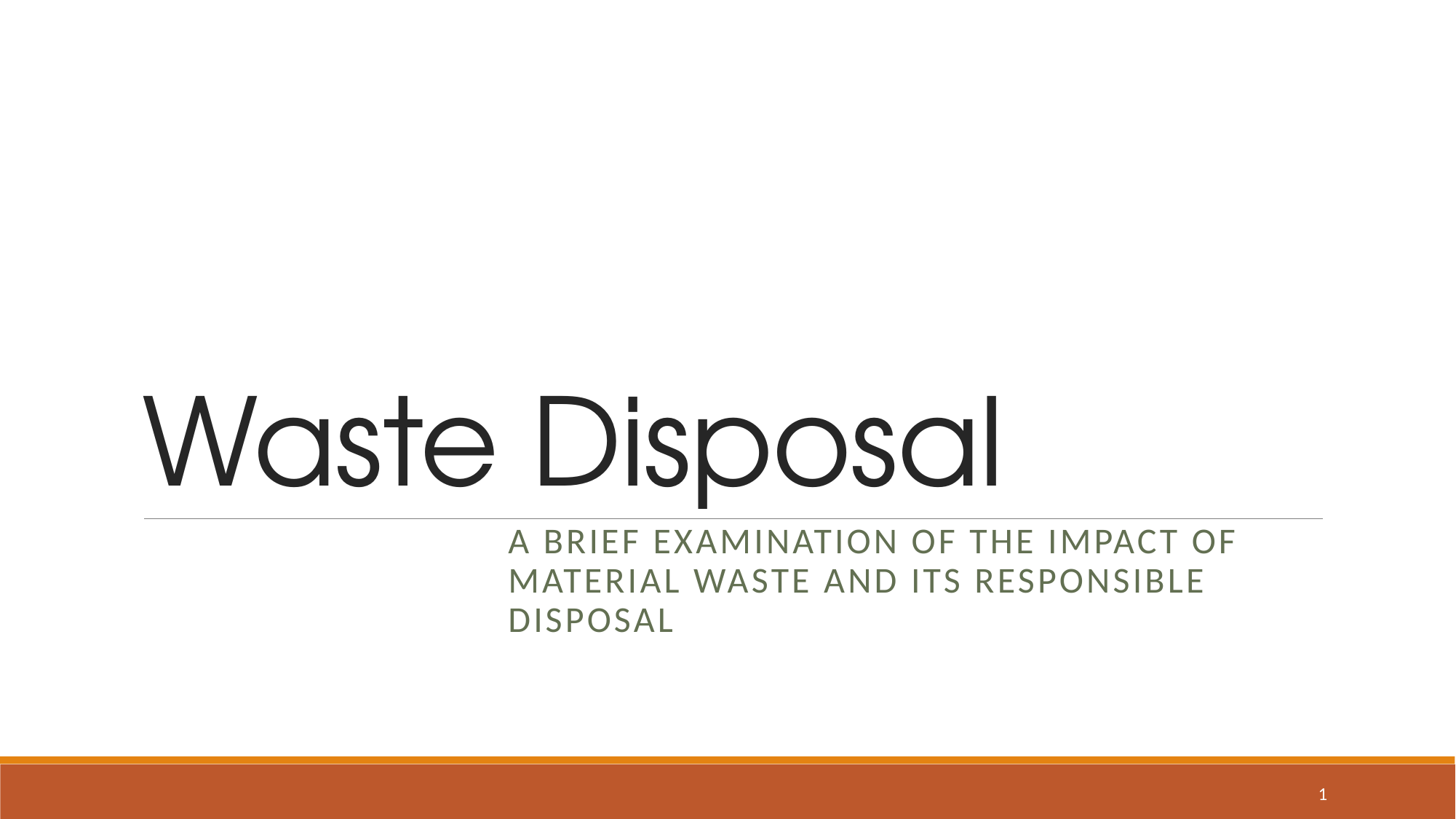

# Waste Disposal
A Brief Examination of the Impact of Material Waste and Its Responsible Disposal
1